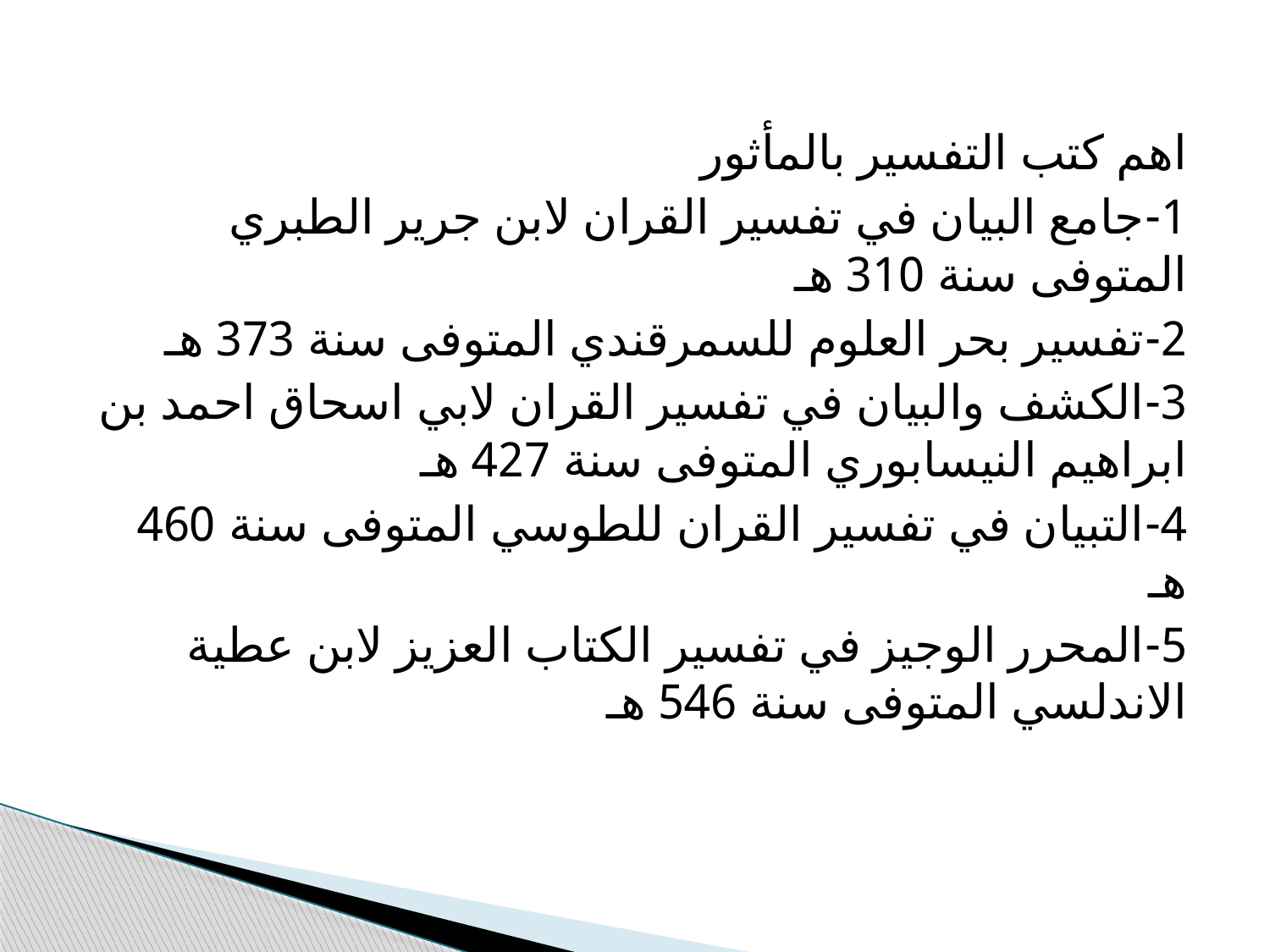

اهم كتب التفسير بالمأثور
1-	جامع البيان في تفسير القران لابن جرير الطبري المتوفى سنة 310 هـ
2-	تفسير بحر العلوم للسمرقندي المتوفى سنة 373 هـ
3-	الكشف والبيان في تفسير القران لابي اسحاق احمد بن ابراهيم النيسابوري المتوفى سنة 427 هـ
4-	التبيان في تفسير القران للطوسي المتوفى سنة 460 هـ
5-	المحرر الوجيز في تفسير الكتاب العزيز لابن عطية الاندلسي المتوفى سنة 546 هـ